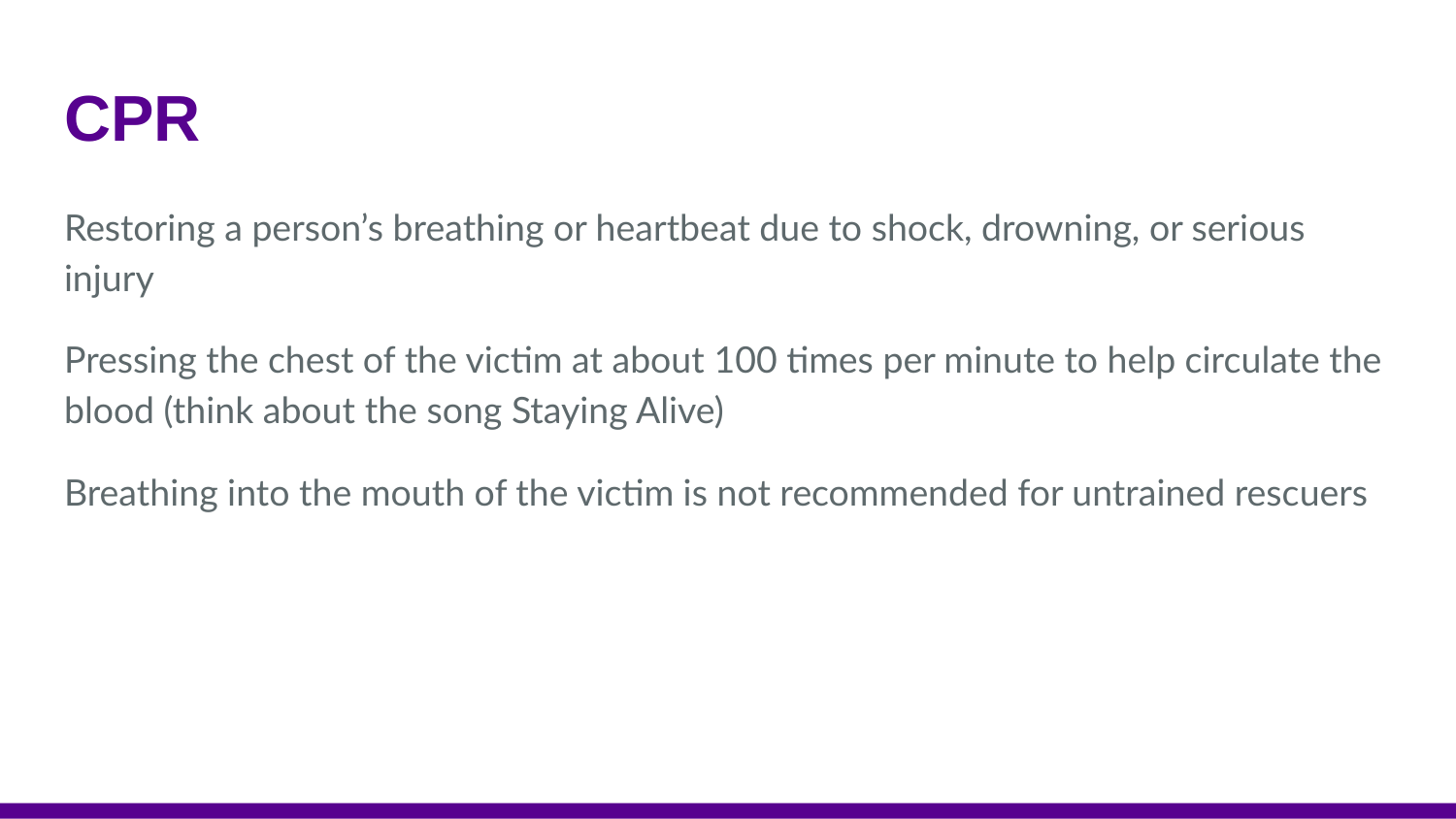

# CPR
Restoring a person’s breathing or heartbeat due to shock, drowning, or serious injury
Pressing the chest of the victim at about 100 times per minute to help circulate the blood (think about the song Staying Alive)
Breathing into the mouth of the victim is not recommended for untrained rescuers